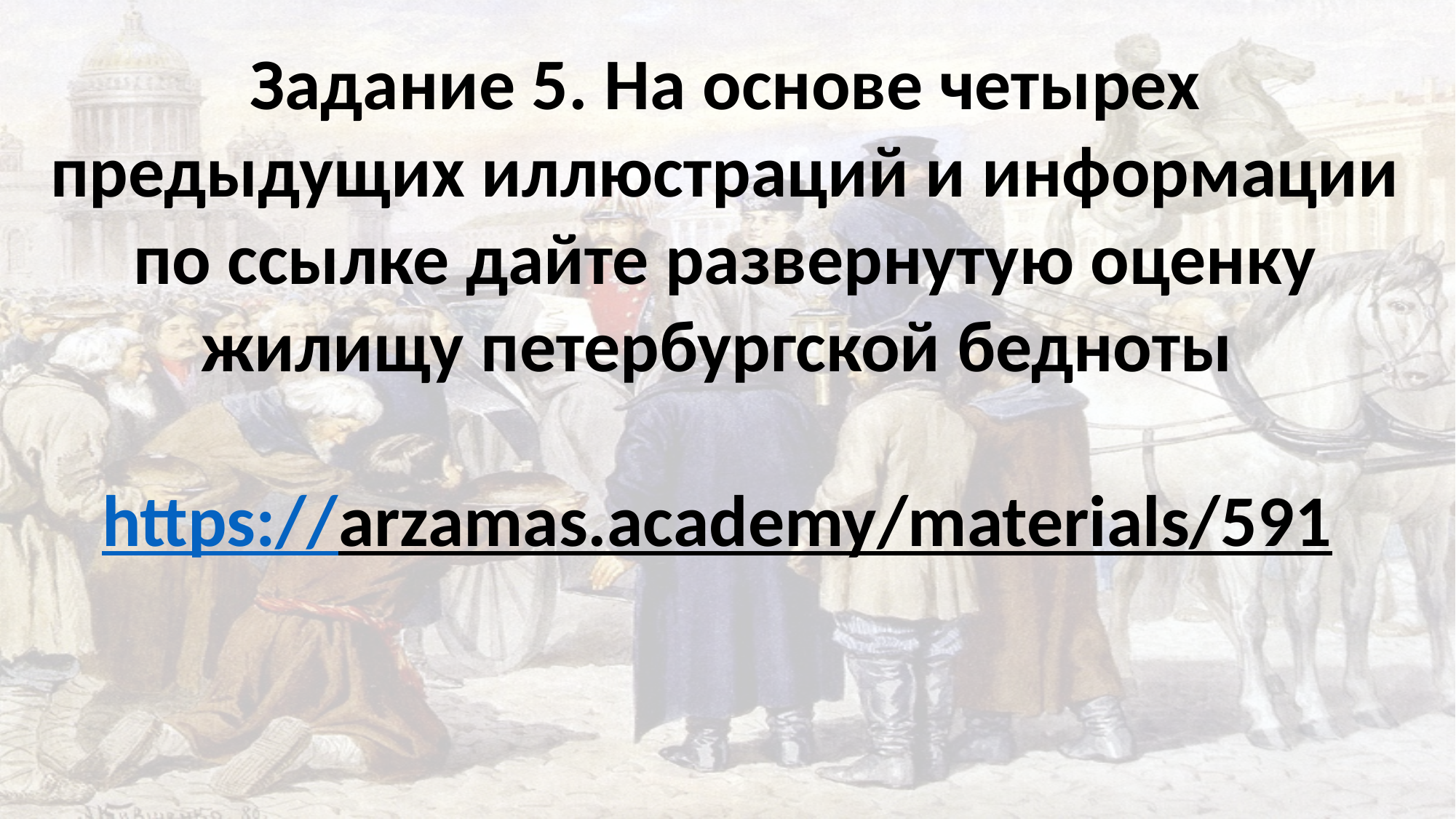

Задание 5. На основе четырех предыдущих иллюстраций и информации по ссылке дайте развернутую оценку жилищу петербургской бедноты

https://arzamas.academy/materials/591